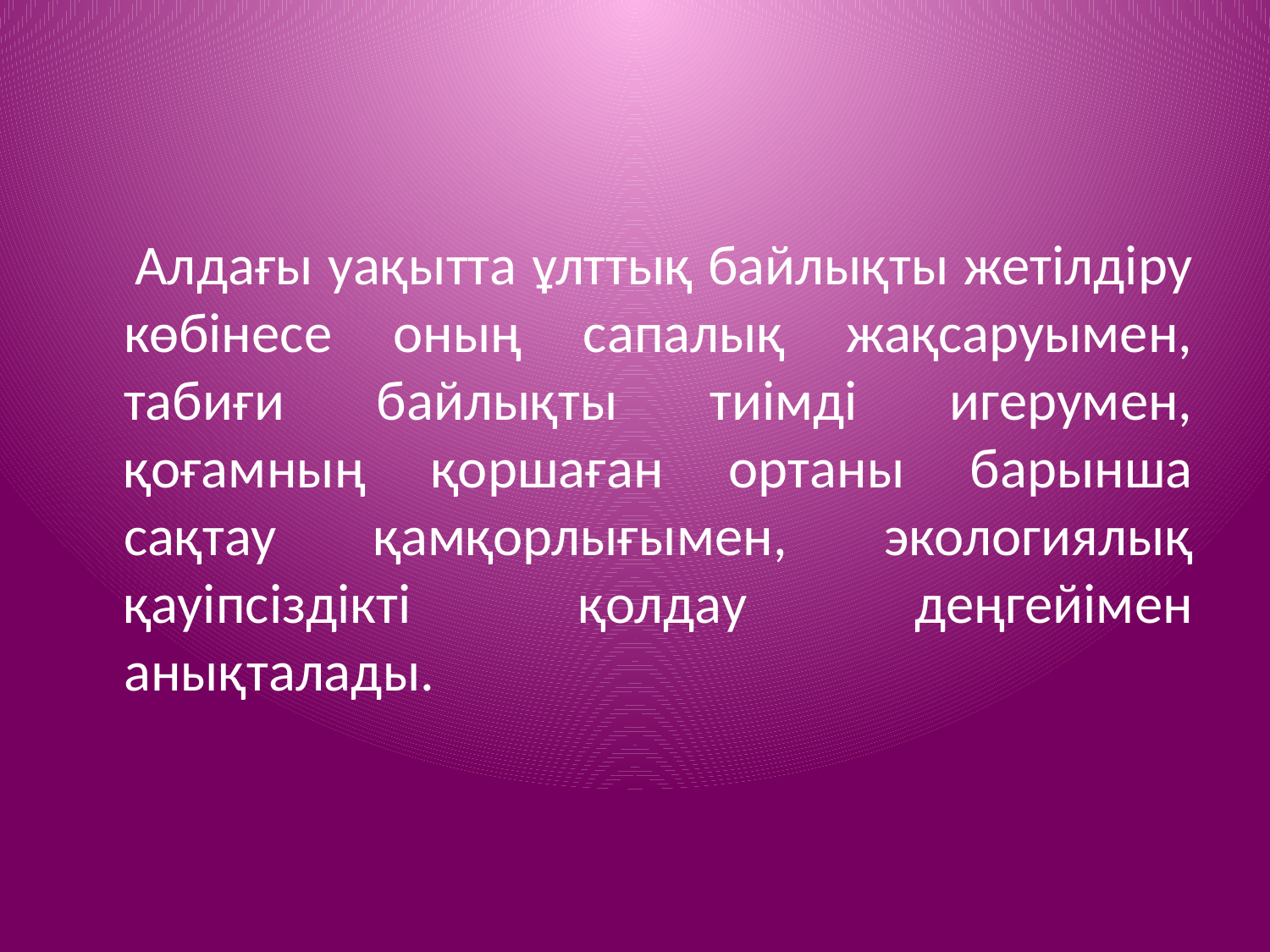

Алдағы уақытта ұлттық байлықты жетілдіру көбінесе оның сапалық жақсаруымен, табиғи байлықты тиімді игерумен, қоғамның қоршаған ортаны барынша сақтау қамқорлығымен, экологиялық қауіпсіздікті қолдау деңгейімен анықталады.